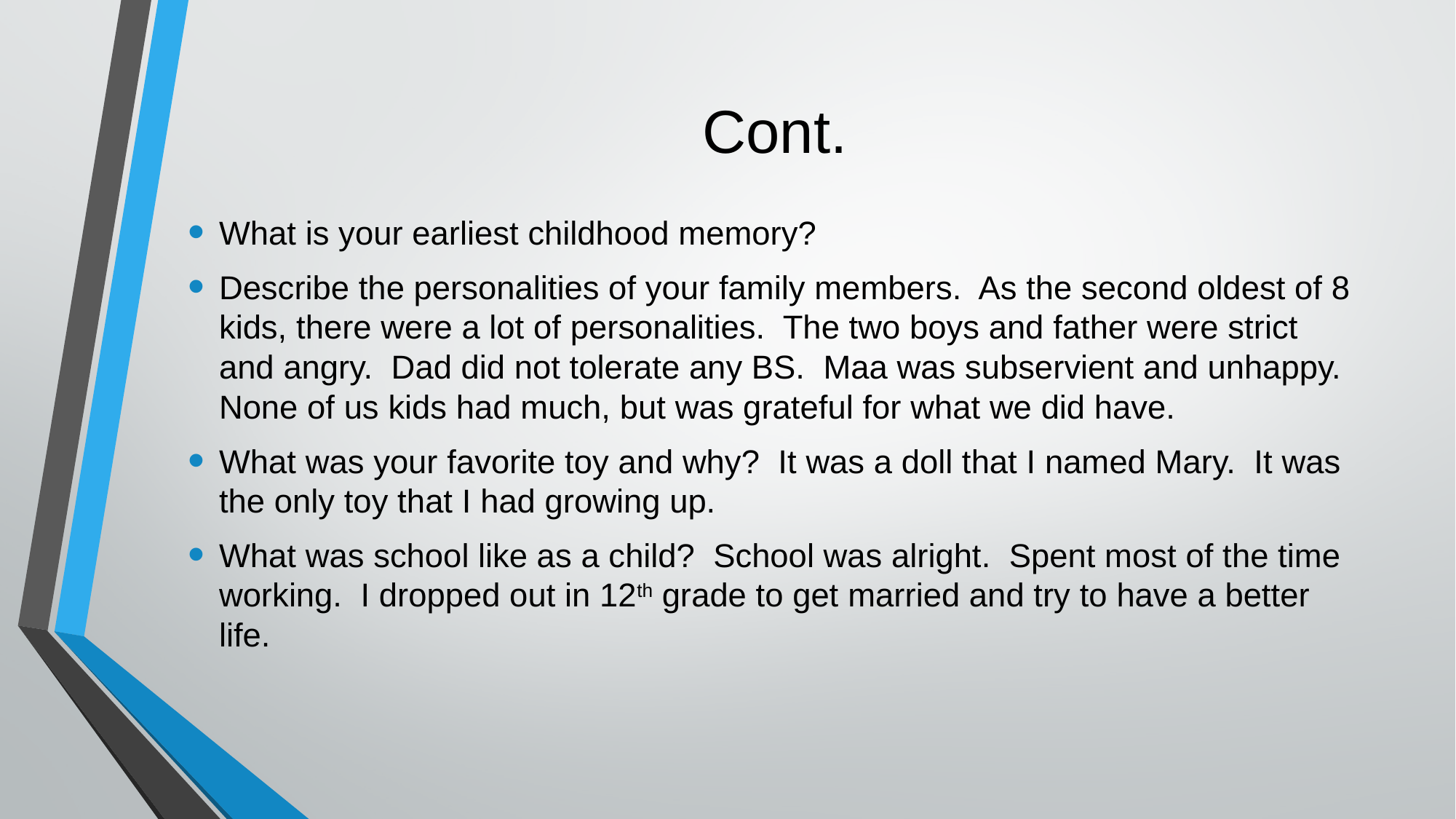

# Cont.
What is your earliest childhood memory?
Describe the personalities of your family members.  As the second oldest of 8 kids, there were a lot of personalities.  The two boys and father were strict and angry.  Dad did not tolerate any BS.  Maa was subservient and unhappy.  None of us kids had much, but was grateful for what we did have.
What was your favorite toy and why?  It was a doll that I named Mary.  It was the only toy that I had growing up.
What was school like as a child?  School was alright.  Spent most of the time working.  I dropped out in 12th grade to get married and try to have a better life.